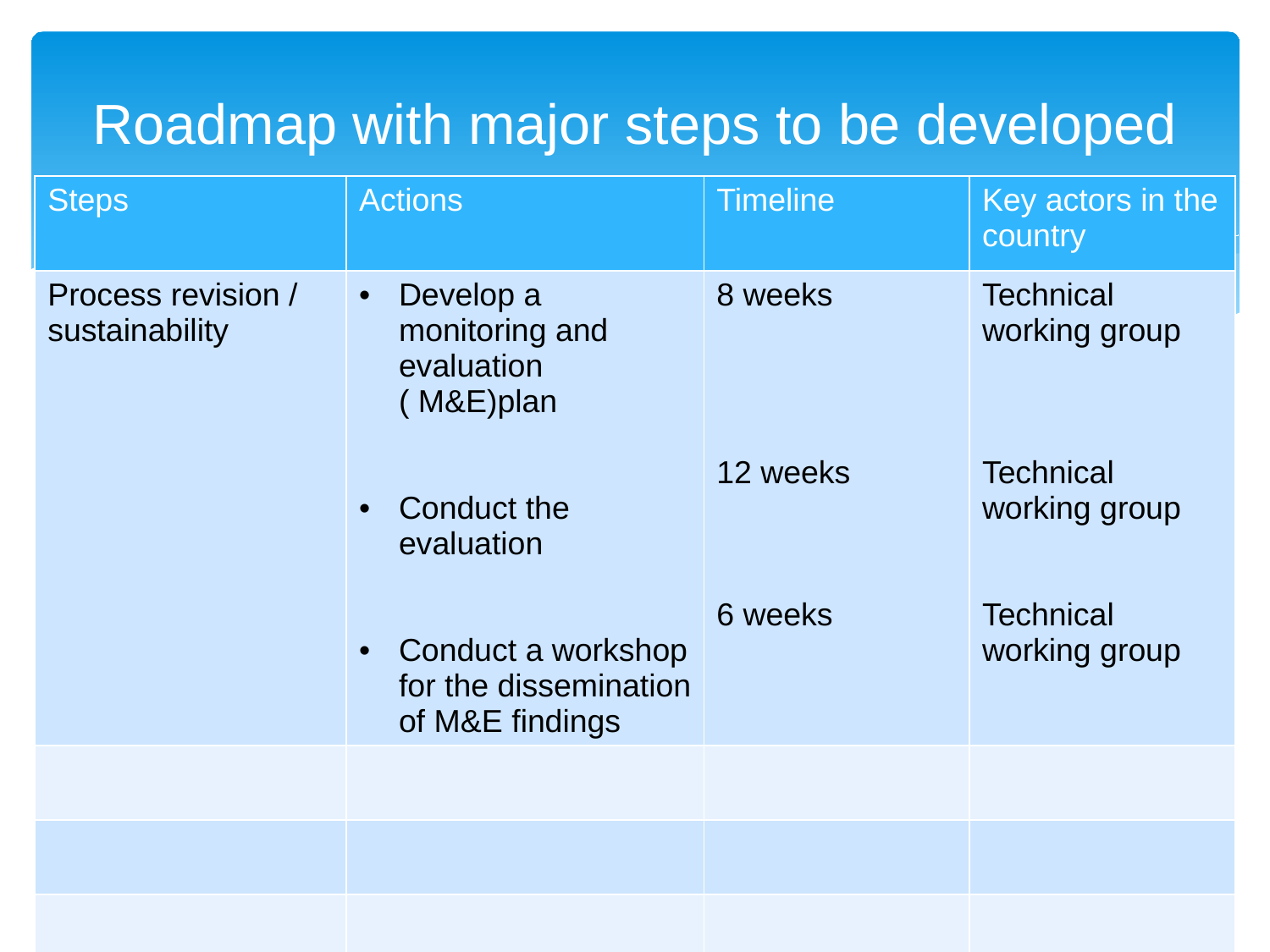

# Roadmap with major steps to be developed
| Steps | Actions | Timeline | Key actors in the country |
| --- | --- | --- | --- |
| Process revision / sustainability | Develop a monitoring and evaluation ( M&E)plan Conduct the evaluation Conduct a workshop for the dissemination of M&E findings | 8 weeks 12 weeks 6 weeks | Technical working group Technical working group Technical working group |
|  |  |  |  |
|  |  |  |  |
|  |  |  |  |
|  |  |  |  |
|  |  |  |  |
|  |  |  |  |
|  |  |  |  |